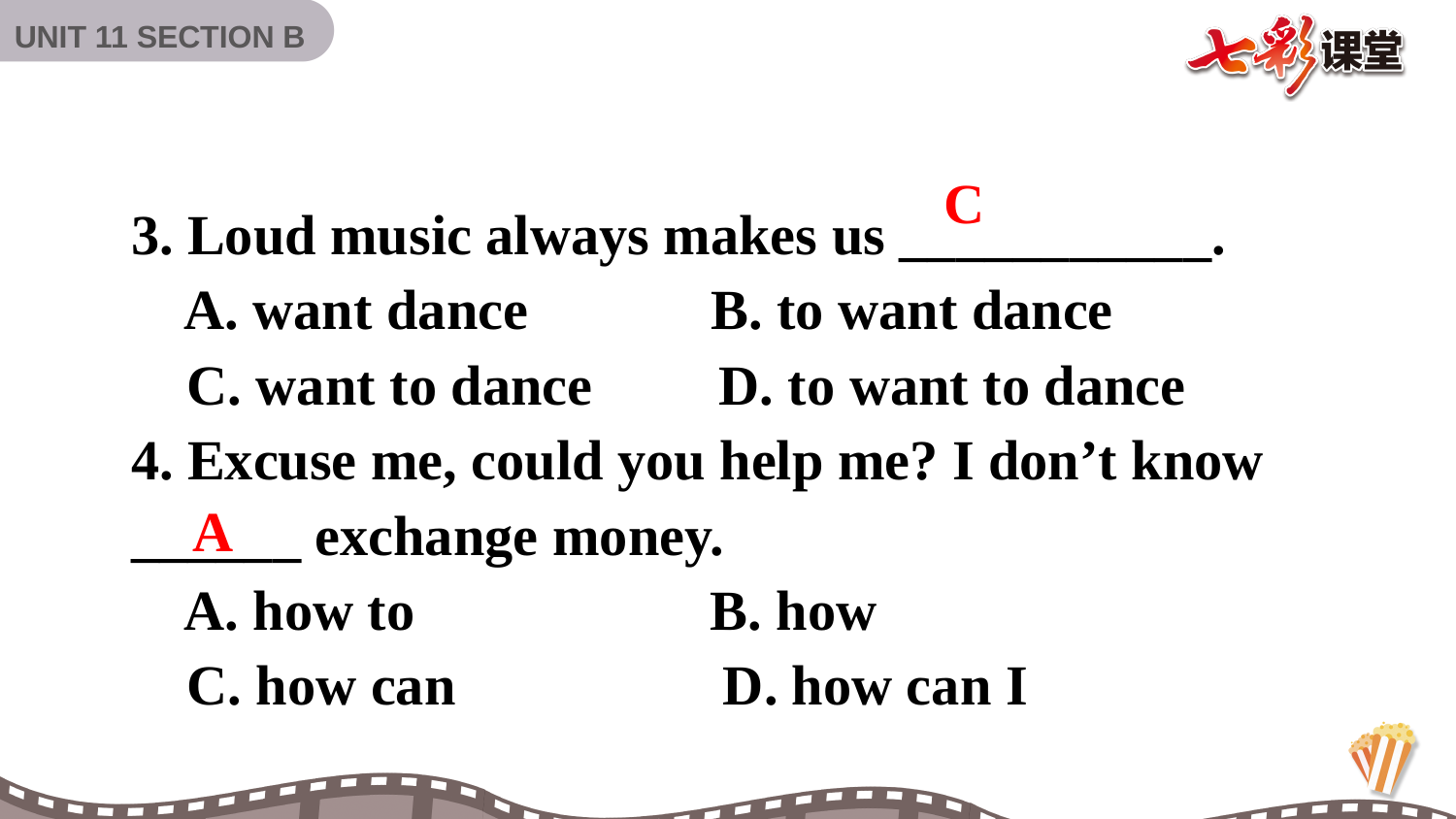

| 3. Loud music always makes us \_\_\_\_\_\_\_\_\_\_\_. A. want dance B. to want dance C. want to dance D. to want to dance  4. Excuse me, could you help me? I don’t know \_\_\_\_\_\_ exchange money. A. how to B. how C. how can D. how can I |
| --- |
C

A